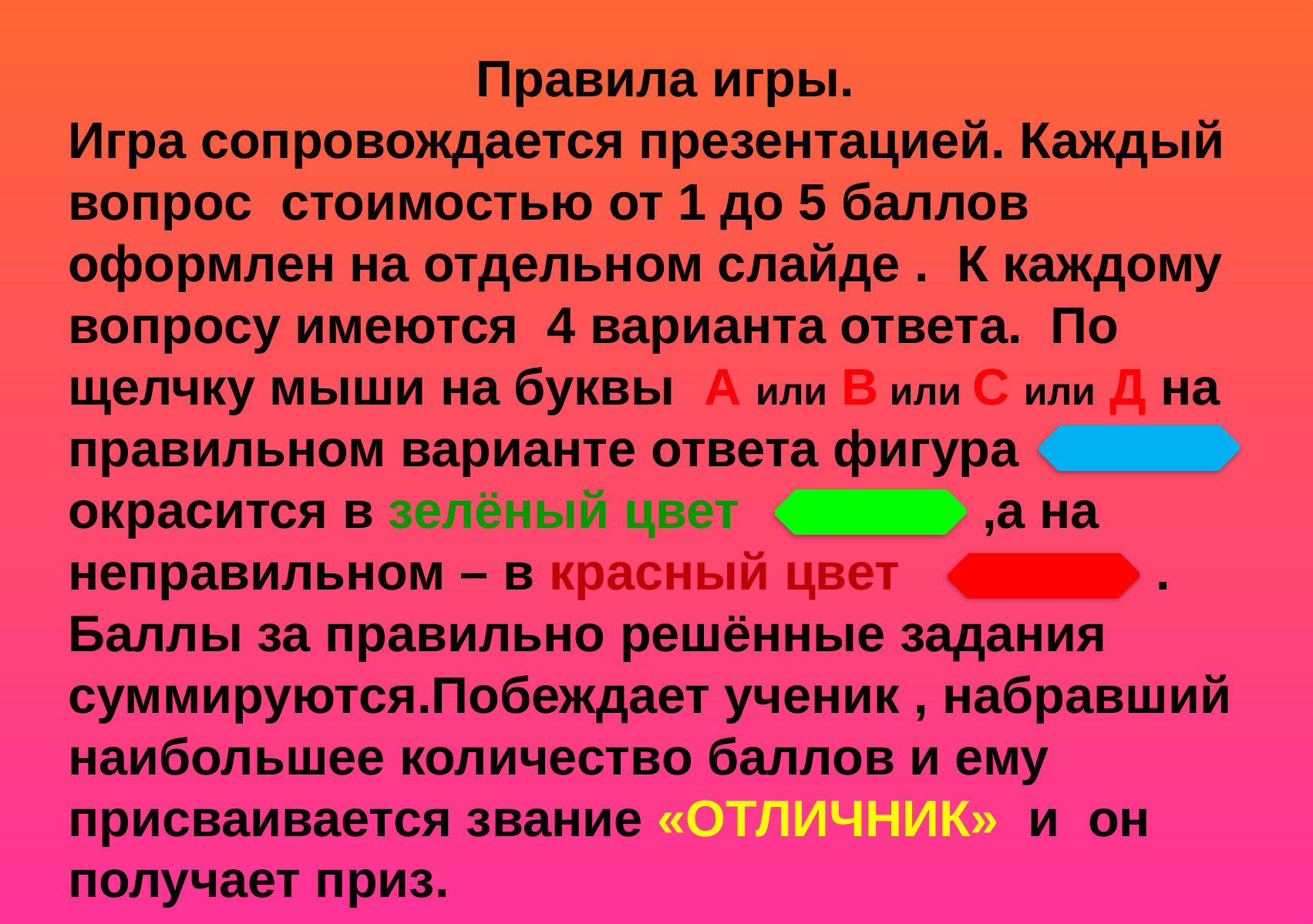

Правила игры.
Игра сопровождается презентацией. Каждый вопрос  стоимостью от 1 до 5 баллов оформлен на отдельном слайде .  К каждому вопросу имеются  4 варианта ответа.  По щелчку мыши на буквы  А или В или С или Д на правильном варианте ответа фигура                 окрасится в зелёный цвет                 ,а на неправильном – в красный цвет                  . Баллы за правильно решённые задания суммируются.Побеждает ученик , набравший наибольшее количество баллов и ему присваивается звание «ОТЛИЧНИК»  и  он получает приз.